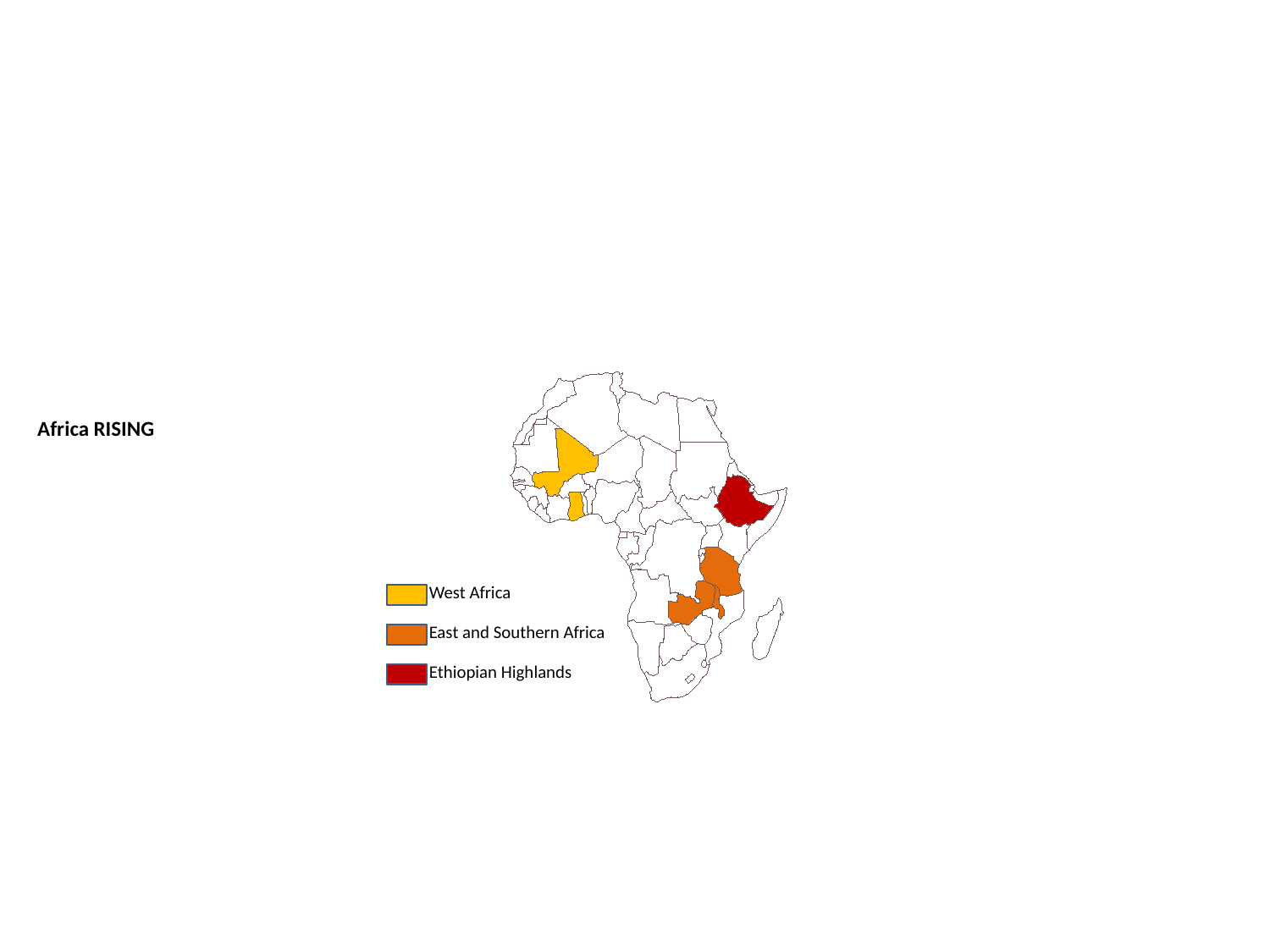

Africa RISING

West Africa

East and Southern Africa

Ethiopian Highlands